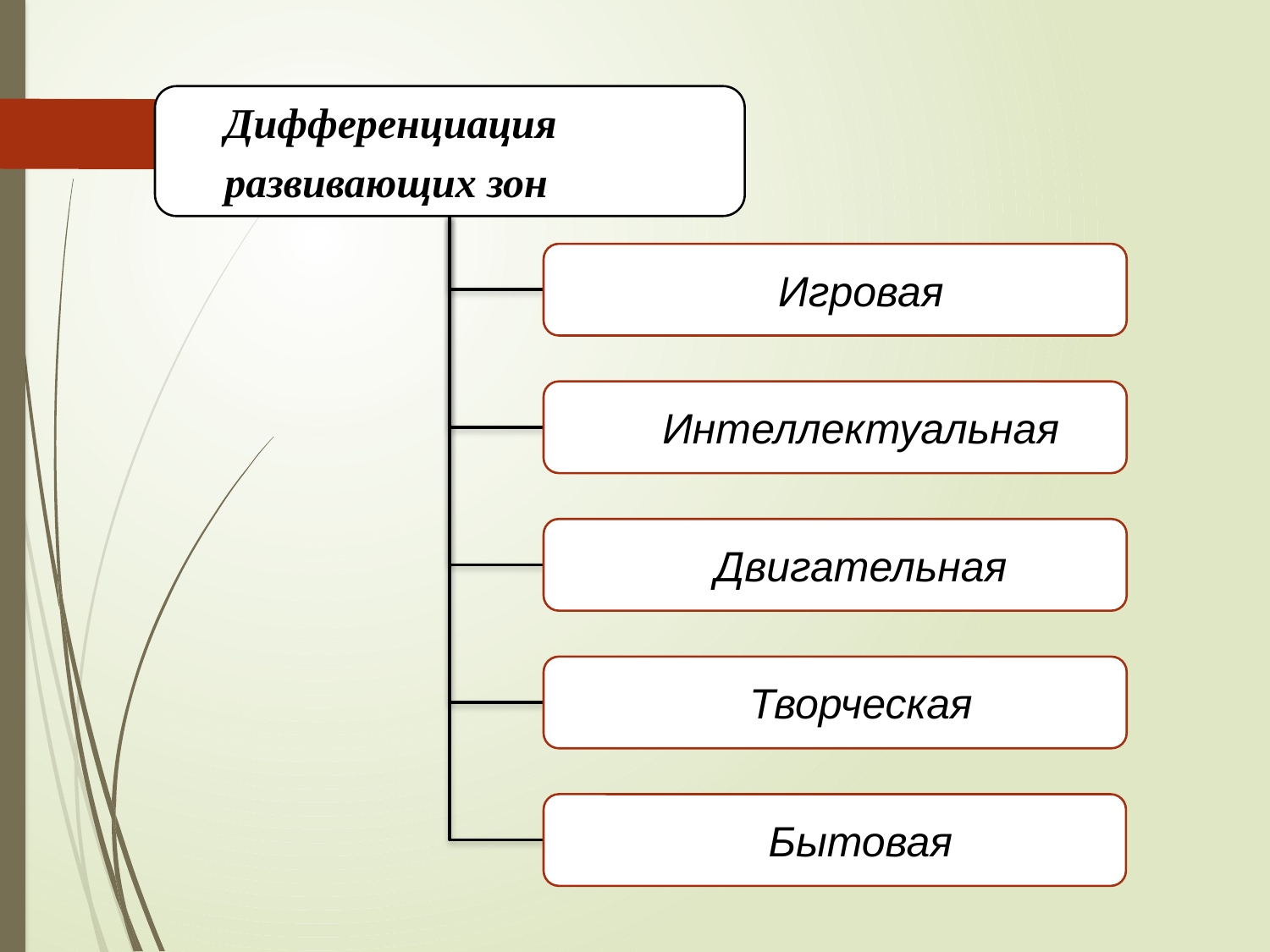

Дифференциация
развивающих зон
Игровая
Интеллектуальная
Двигательная
Творческая
Бытовая